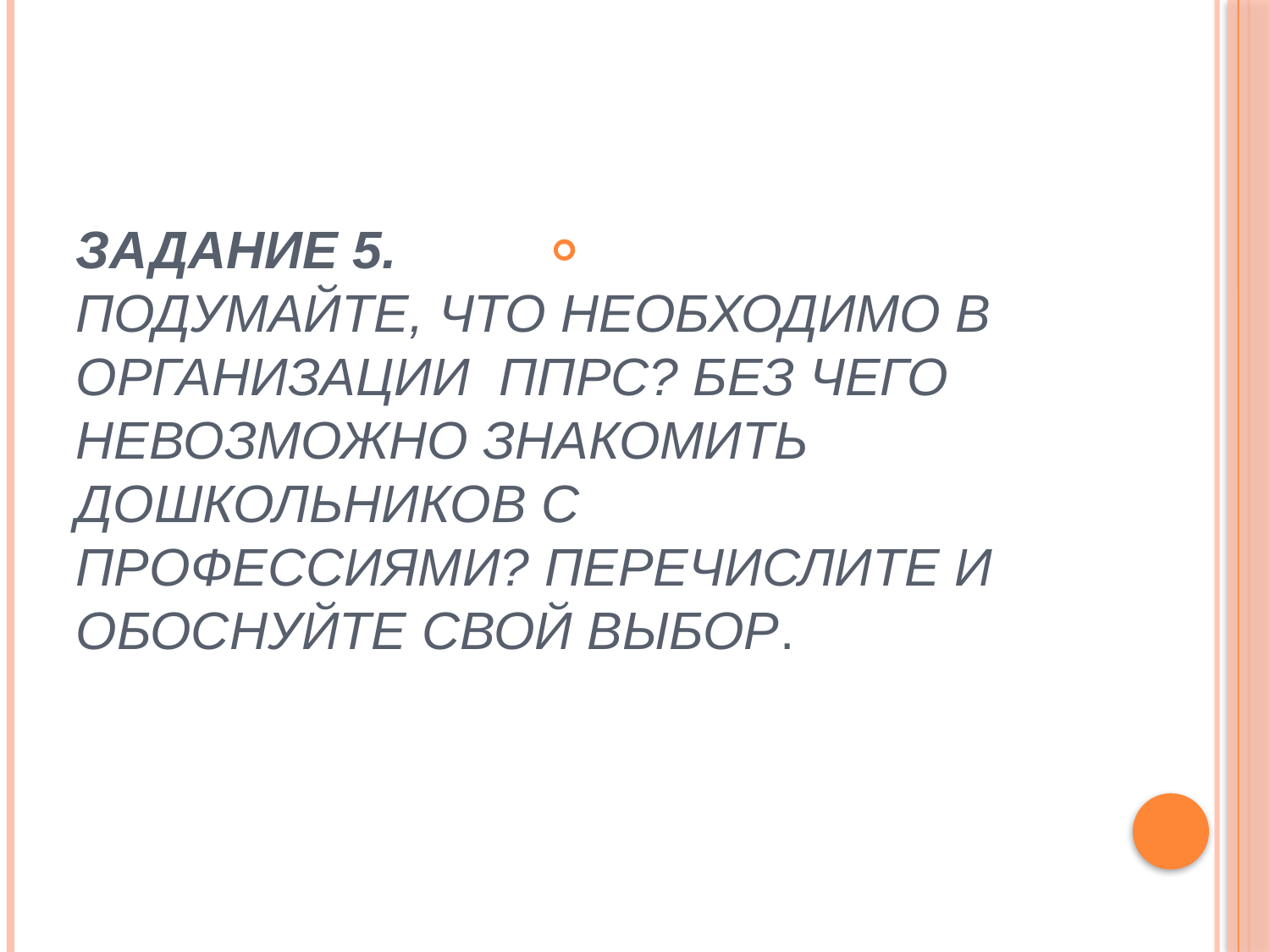

# Задание 5. Подумайте, что необходимо в организации  ППРС? Без чего невозможно знакомить дошкольников с профессиями? Перечислите и обоснуйте свой выбор.